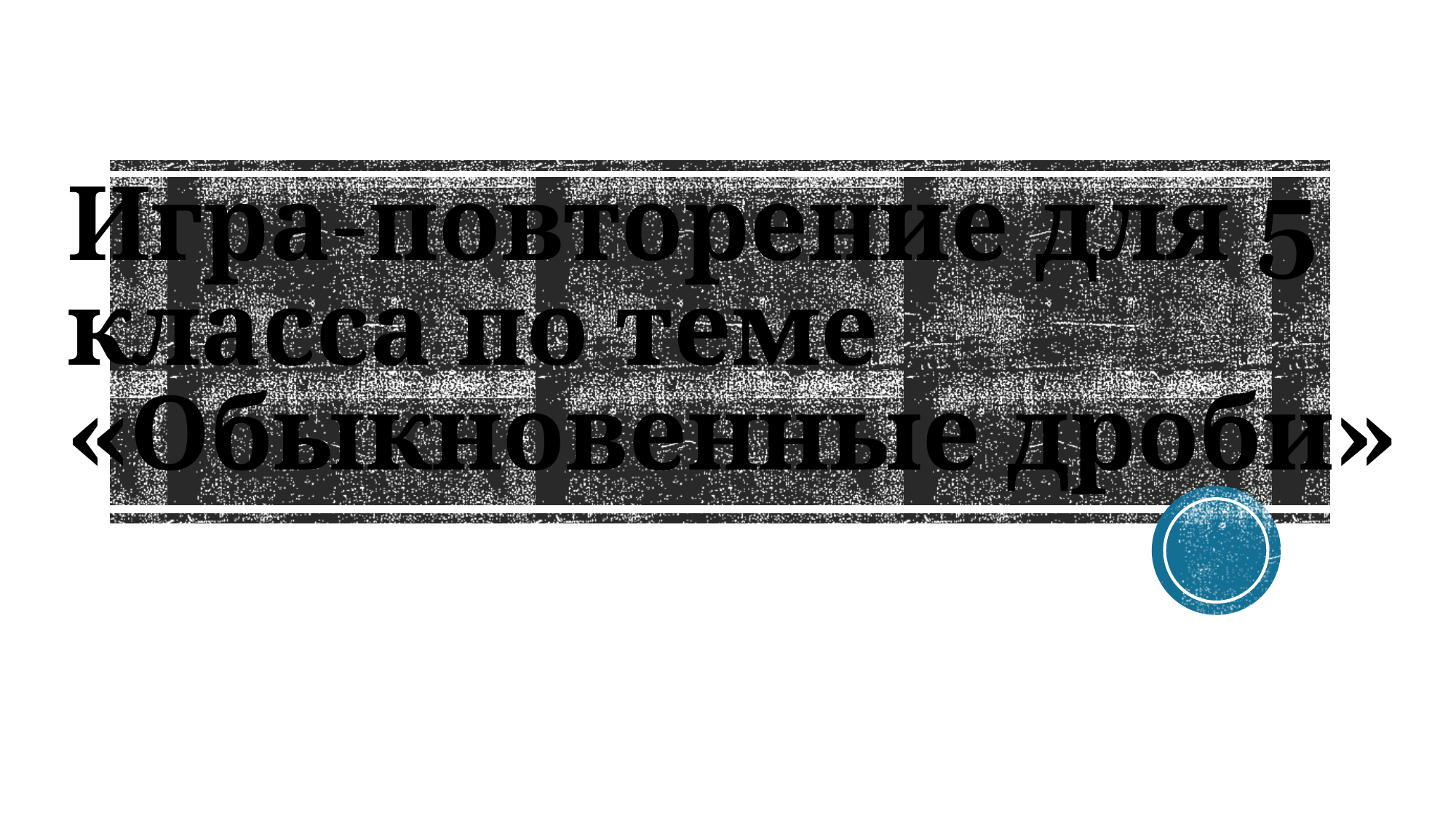

# Игра-повторение для 5 класса по теме «Обыкновенные дроби»